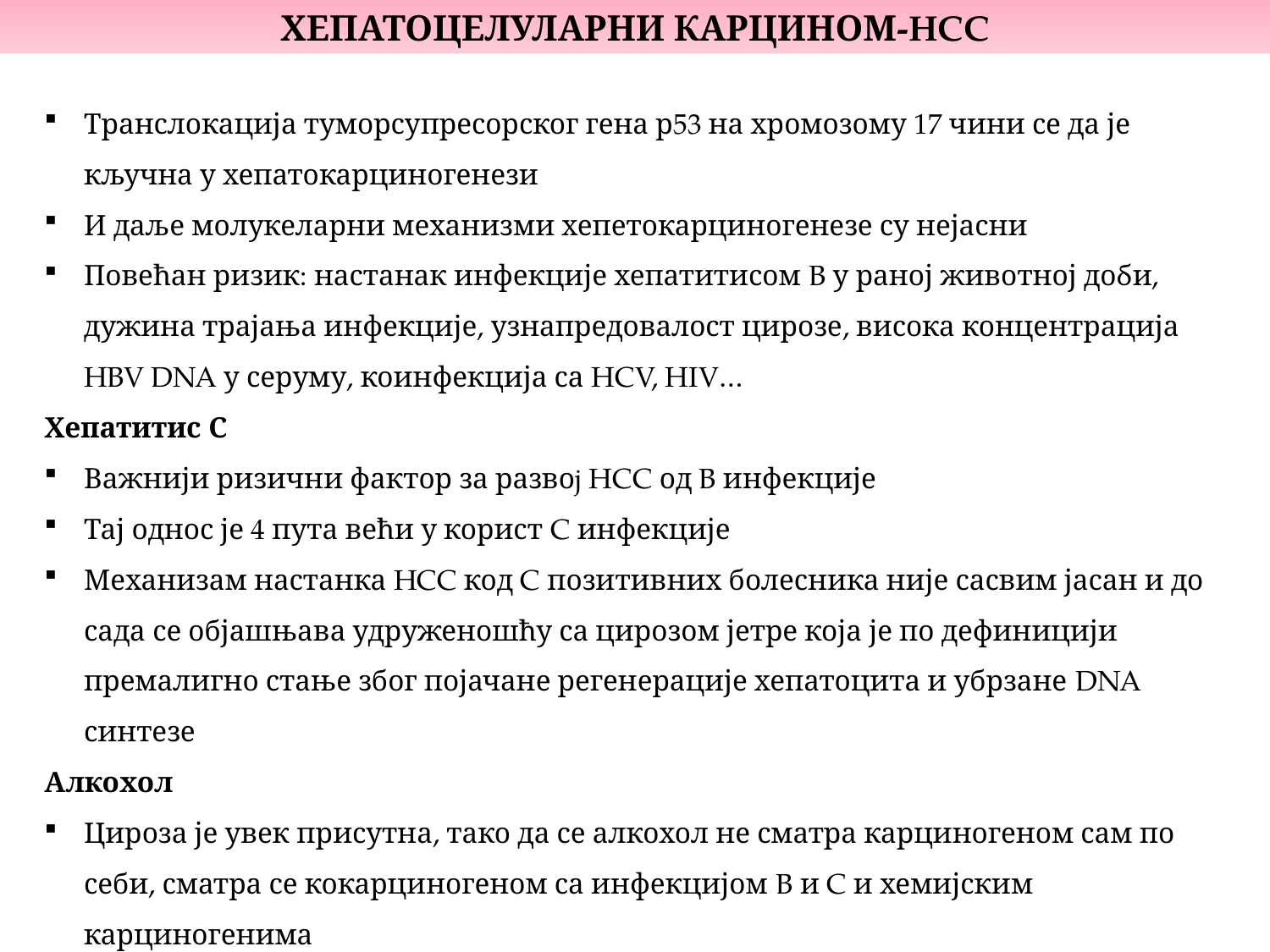

ХЕПАТОЦЕЛУЛАРНИ КАРЦИНОМ-HCC
Транслокација туморсупресорског гена р53 на хромозому 17 чини се да је кључна у хепатокарциногенези
И даље молукеларни механизми хепетокарциногенезе су нејасни
Повећан ризик: настанак инфекције хепатитисом B у раној животној доби, дужина трајања инфекције, узнапредовалост цирозе, висока концентрација HBV DNA у серуму, коинфекција са HCV, HIV…
Хепатитис С
Важнији ризични фактор за развоj HCC од B инфекције
Тај однос је 4 пута већи у корист C инфекције
Механизам настанка HCC код C позитивних болесника није сасвим јасан и до сада се објашњава удруженошћу са цирозом јетре која је по дефиницији премалигно стање због појачане регенерације хепатоцита и убрзане DNA синтезе
Алкохол
Цироза је увек присутна, тако да се алкохол не сматра карциногеном сам по себи, сматра се кокарциногеном са инфекцијом B и C и хемијским карциногенима
Појачава оксидативне процесе у хепатоцитима, што посредно може убрзати биотрансформацију кокарциногена у карциногене